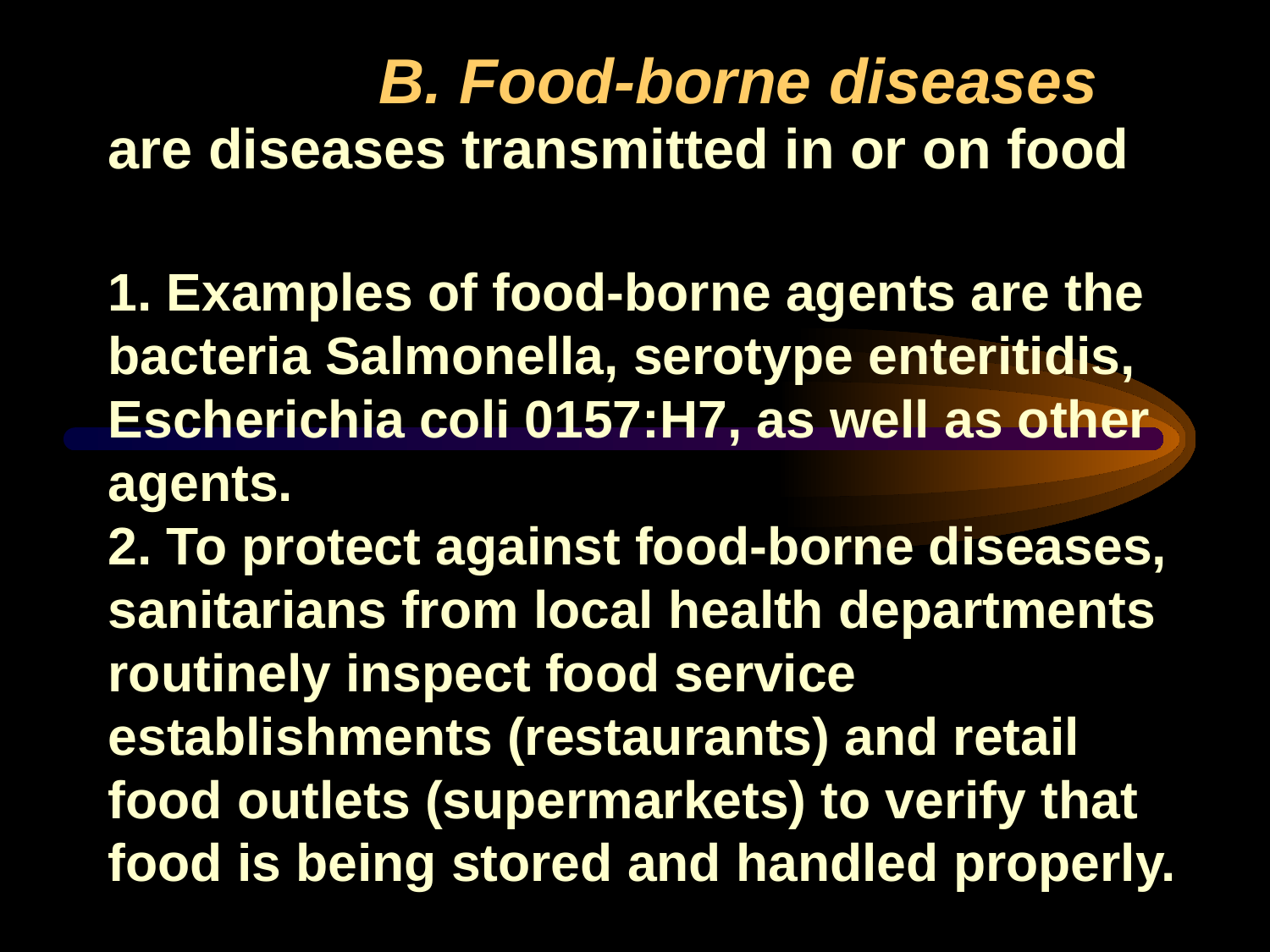

# B. Food-borne diseases
are diseases transmitted in or on food
1. Examples of food-borne agents are the bacteria Salmonella, serotype enteritidis, Escherichia coli 0157:H7, as well as other agents.
2. To protect against food-borne diseases, sanitarians from local health departments routinely inspect food service establishments (restaurants) and retail food outlets (supermarkets) to verify that food is being stored and handled properly.